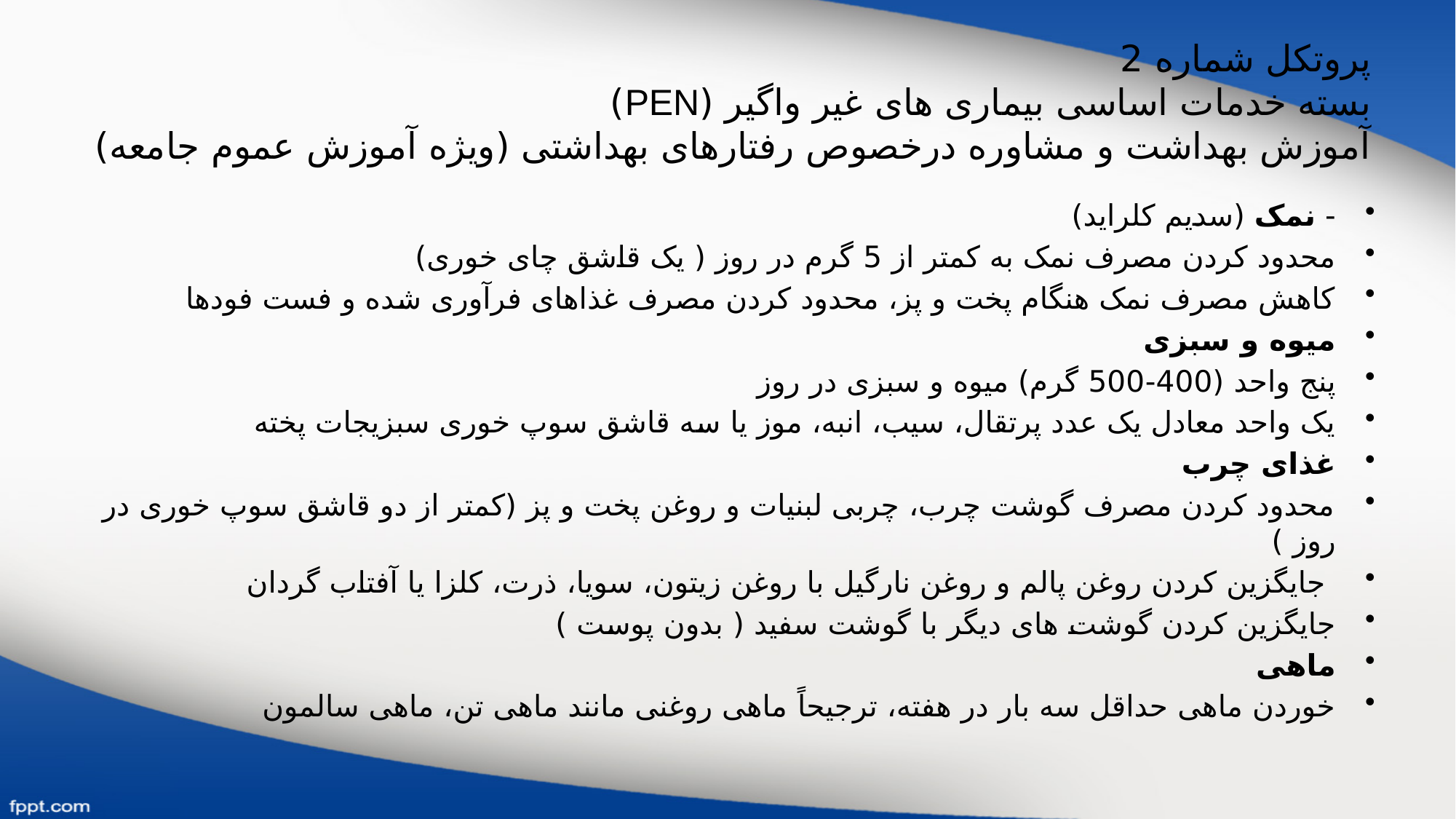

# پروتکل شماره 2 بسته خدمات اساسی بیماری های غیر واگیر (PEN) آموزش بهداشت و مشاوره درخصوص رفتارهای بهداشتی (ویژه آموزش عموم جامعه)
- نمک (سدیم کلراید)
محدود کردن مصرف نمک به کمتر از 5 گرم در روز ( یک قاشق چای خوری)
کاهش مصرف نمک هنگام پخت و پز، محدود کردن مصرف غذاهای فرآوری شده و فست فودها
میوه و سبزی
پنج واحد (400-500 گرم) میوه و سبزی در روز
یک واحد معادل یک عدد پرتقال، سیب، انبه، موز یا سه قاشق سوپ خوری سبزیجات پخته
غذای چرب
محدود کردن مصرف گوشت چرب، چربی لبنیات و روغن پخت و پز (کمتر از دو قاشق سوپ خوری در روز )
 جایگزین کردن روغن پالم و روغن نارگیل با روغن زیتون، سویا، ذرت، کلزا یا آفتاب گردان
جایگزین کردن گوشت های دیگر با گوشت سفید ( بدون پوست )
ماهی
خوردن ماهی حداقل سه بار در هفته، ترجیحاً ماهی روغنی مانند ماهی تن، ماهی سالمون